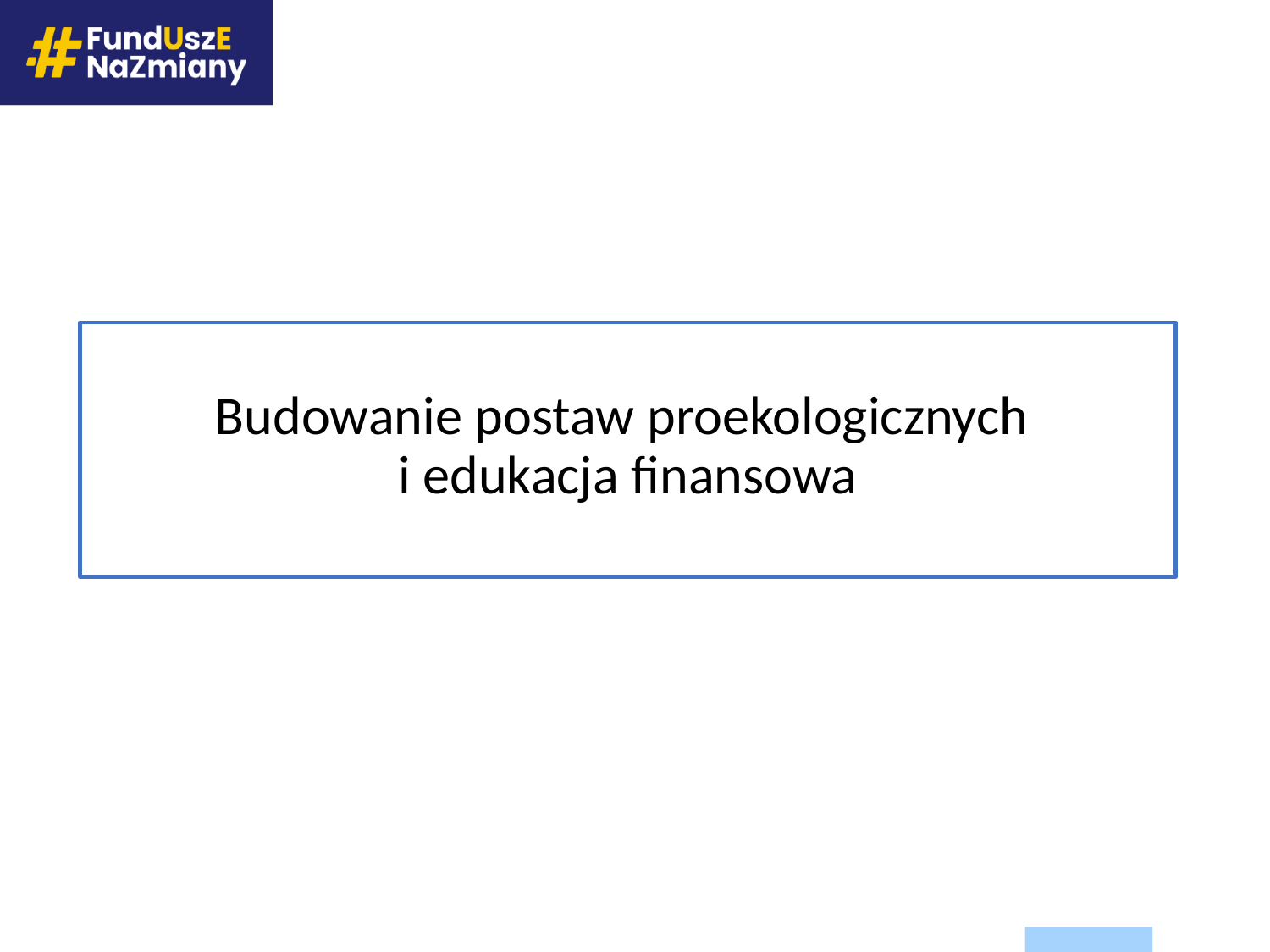

# Budowanie postaw proekologicznych i edukacja finansowa